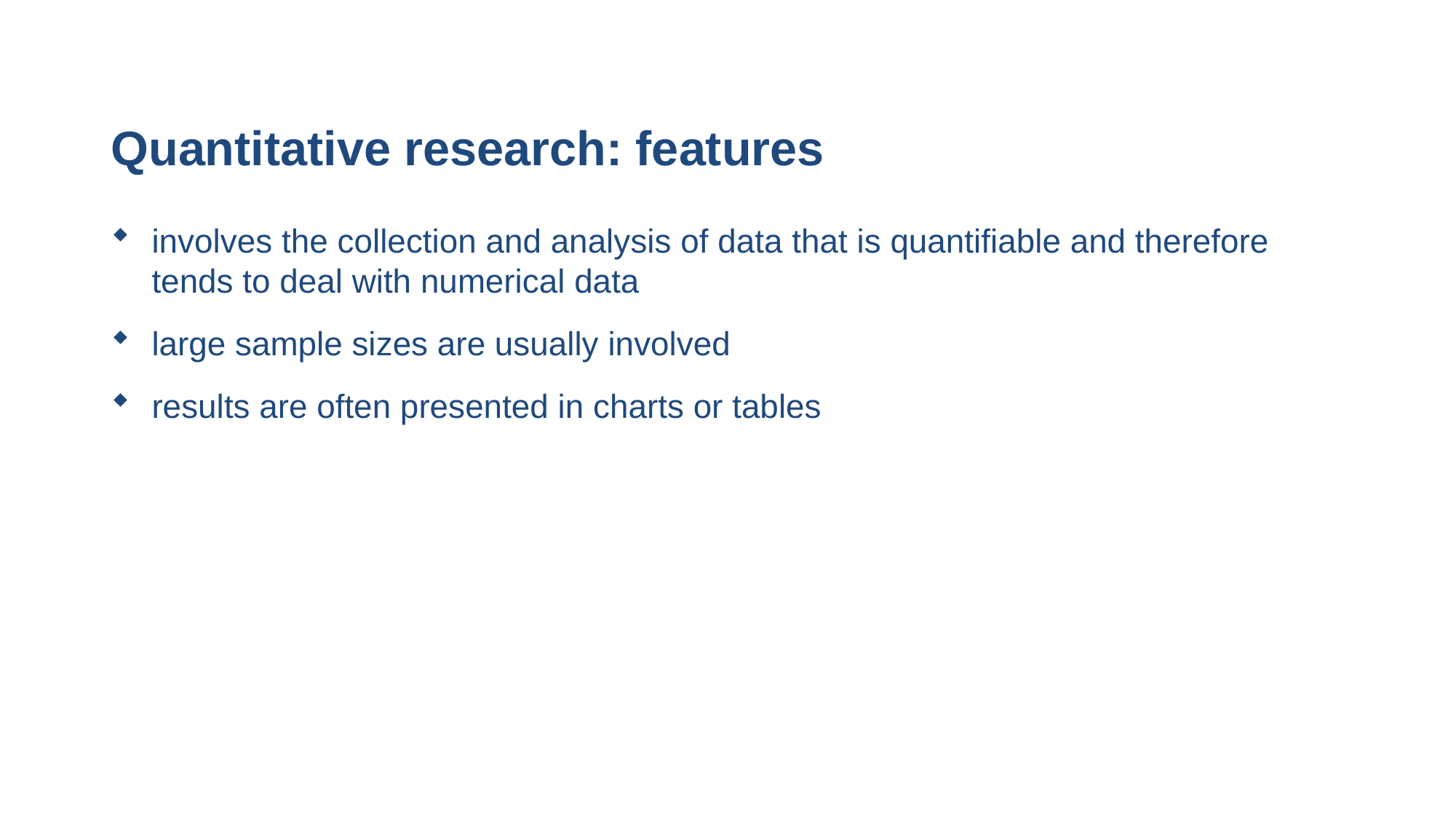

# Quantitative research: features
involves the collection and analysis of data that is quantifiable and therefore tends to deal with numerical data
large sample sizes are usually involved
results are often presented in charts or tables